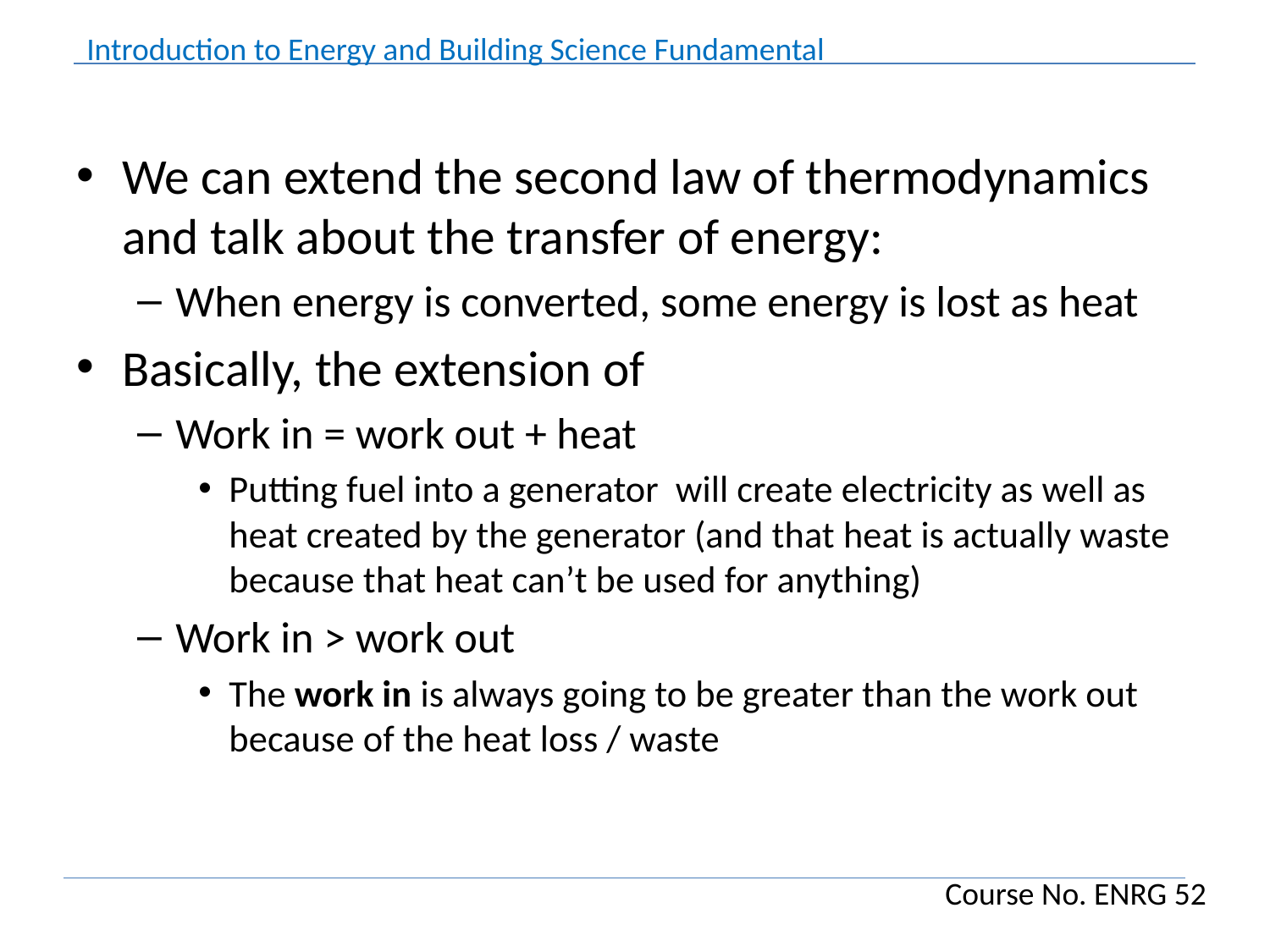

We can extend the second law of thermodynamics and talk about the transfer of energy:
When energy is converted, some energy is lost as heat
Basically, the extension of
Work in = work out + heat
Putting fuel into a generator  will create electricity as well as heat created by the generator (and that heat is actually waste because that heat can’t be used for anything)
Work in > work out
The work in is always going to be greater than the work out because of the heat loss / waste